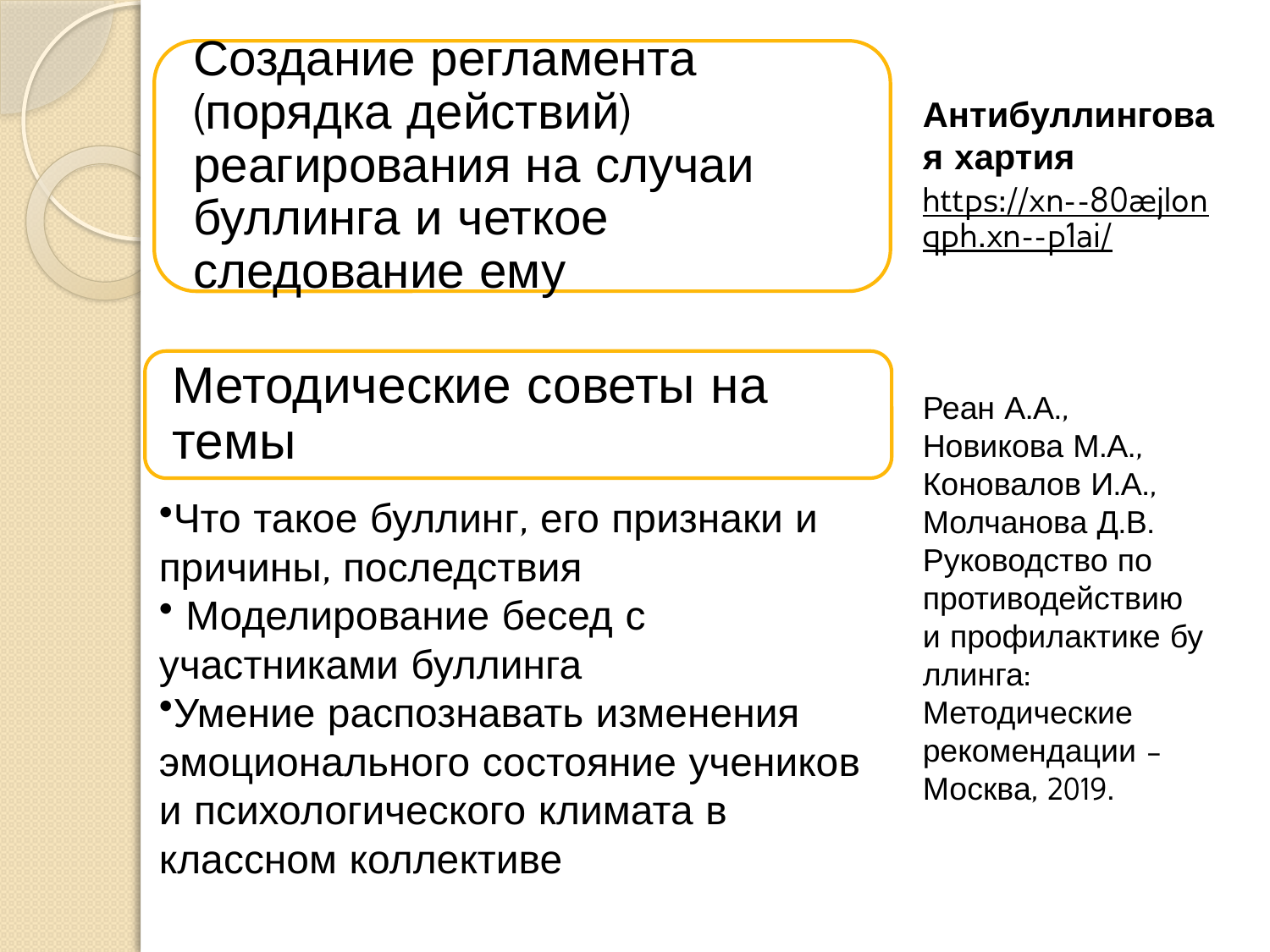

Создание регламента (порядка действий) реагирования на случаи буллинга и четкое следование ему

Методические советы на темы
Что такое буллинг, его признаки и причины, последствия
 Моделирование бесед с участниками буллинга
Умение распознавать изменения эмоционального состояние учеников и психологического климата в классном коллективе
Антибуллинговая хартия
https://xn--80aejlonqph.xn--p1ai/

Реан А.А., Новикова М.А., Коновалов И.А., Молчанова Д.В. Руководство по противодействию и профилактике буллинга: Методические рекомендации – Москва, 2019.